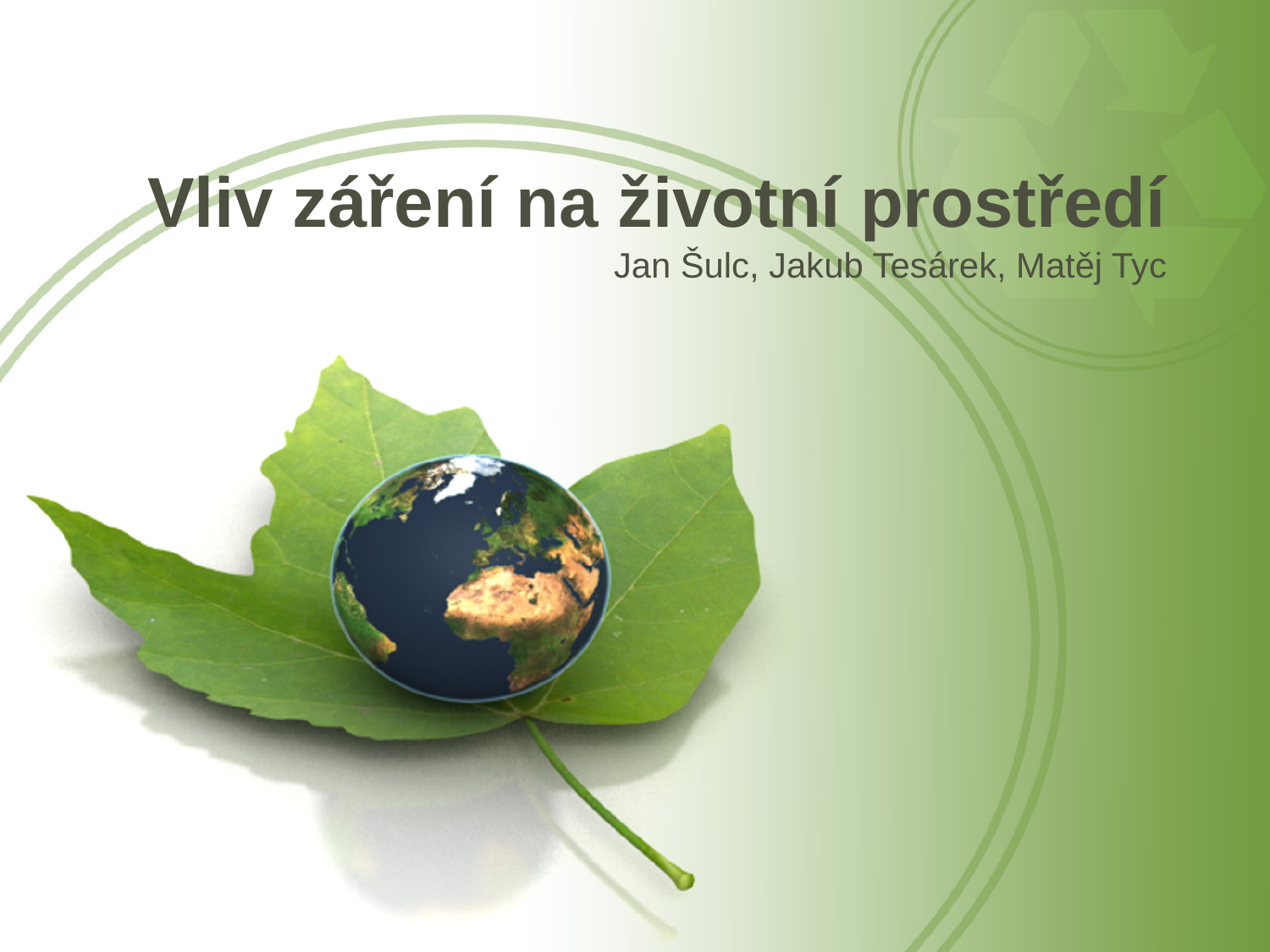

# Vliv záření na životní prostředí
Jan Šulc, Jakub Tesárek, Matěj Tyc